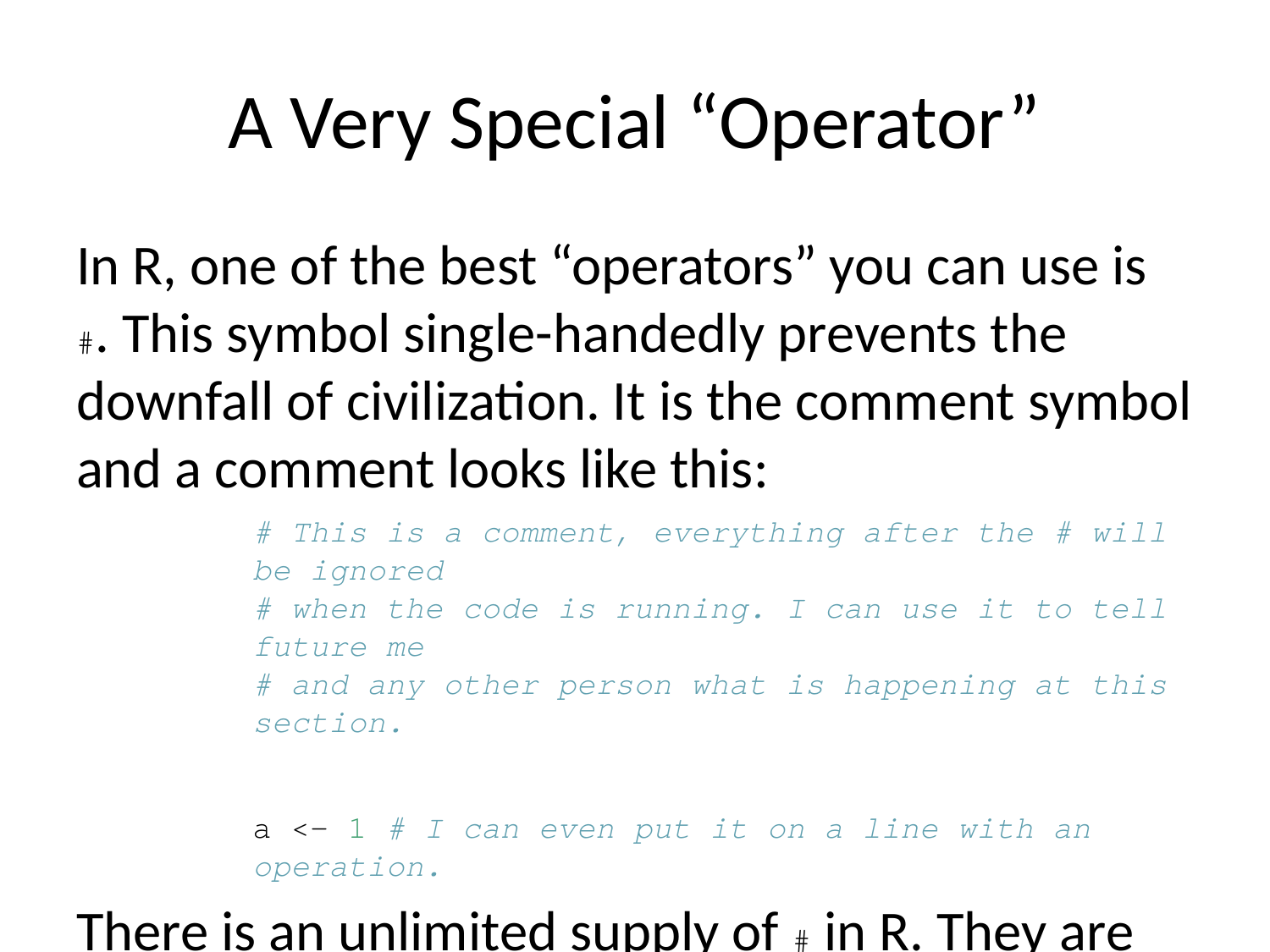

# A Very Special “Operator”
In R, one of the best “operators” you can use is #. This symbol single-handedly prevents the downfall of civilization. It is the comment symbol and a comment looks like this:
# This is a comment, everything after the # will be ignored # when the code is running. I can use it to tell future me # and any other person what is happening at this section. a <- 1 # I can even put it on a line with an operation.
There is an unlimited supply of # in R. They are free. Use them everywhere, all the time, and you will save yourself pain and heartache down the line